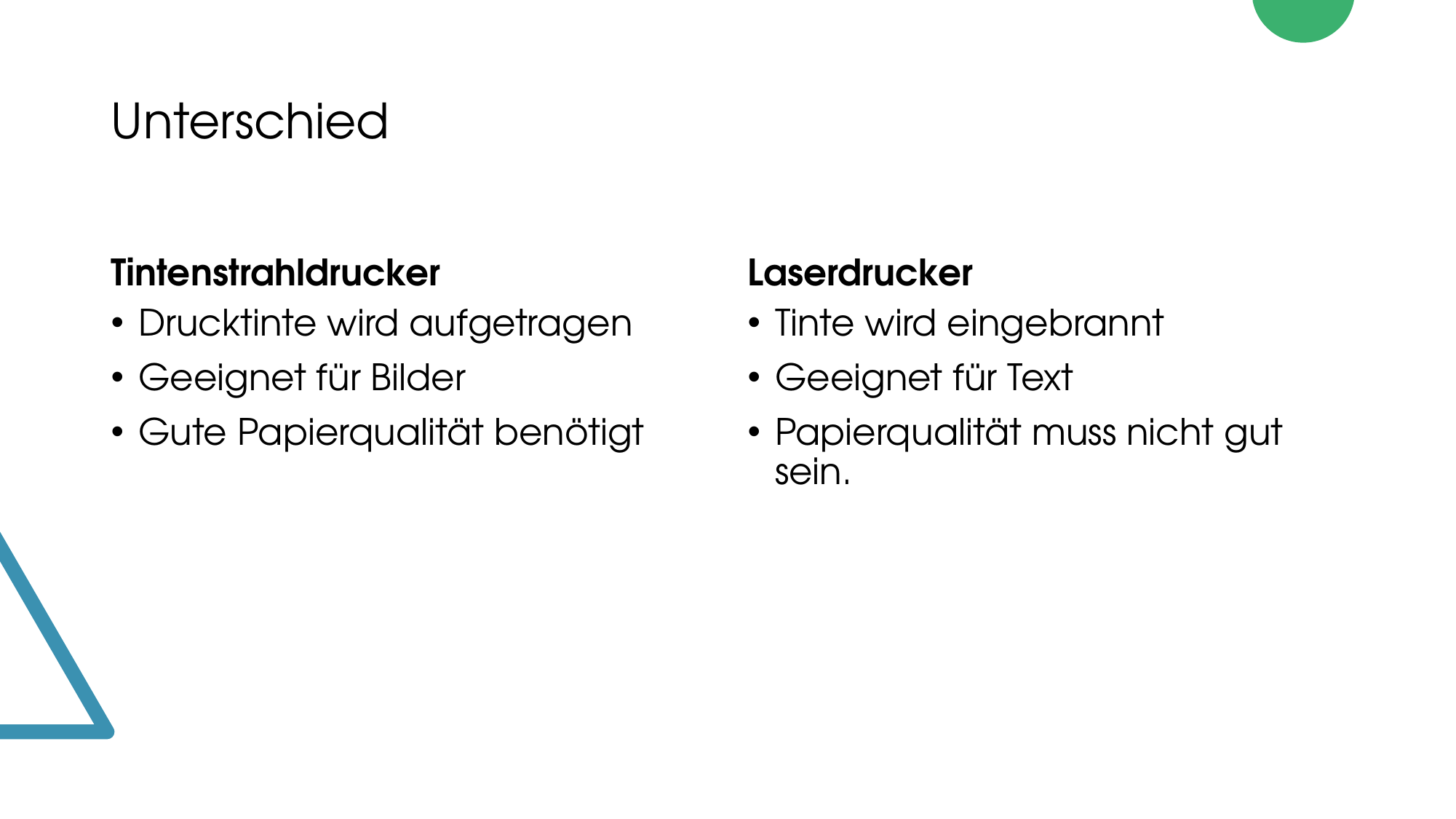

# Unterschied
Tintenstrahldrucker
Laserdrucker
Drucktinte wird aufgetragen
Geeignet für Bilder
Gute Papierqualität benötigt
Tinte wird eingebrannt
Geeignet für Text
Papierqualität muss nicht gut sein.